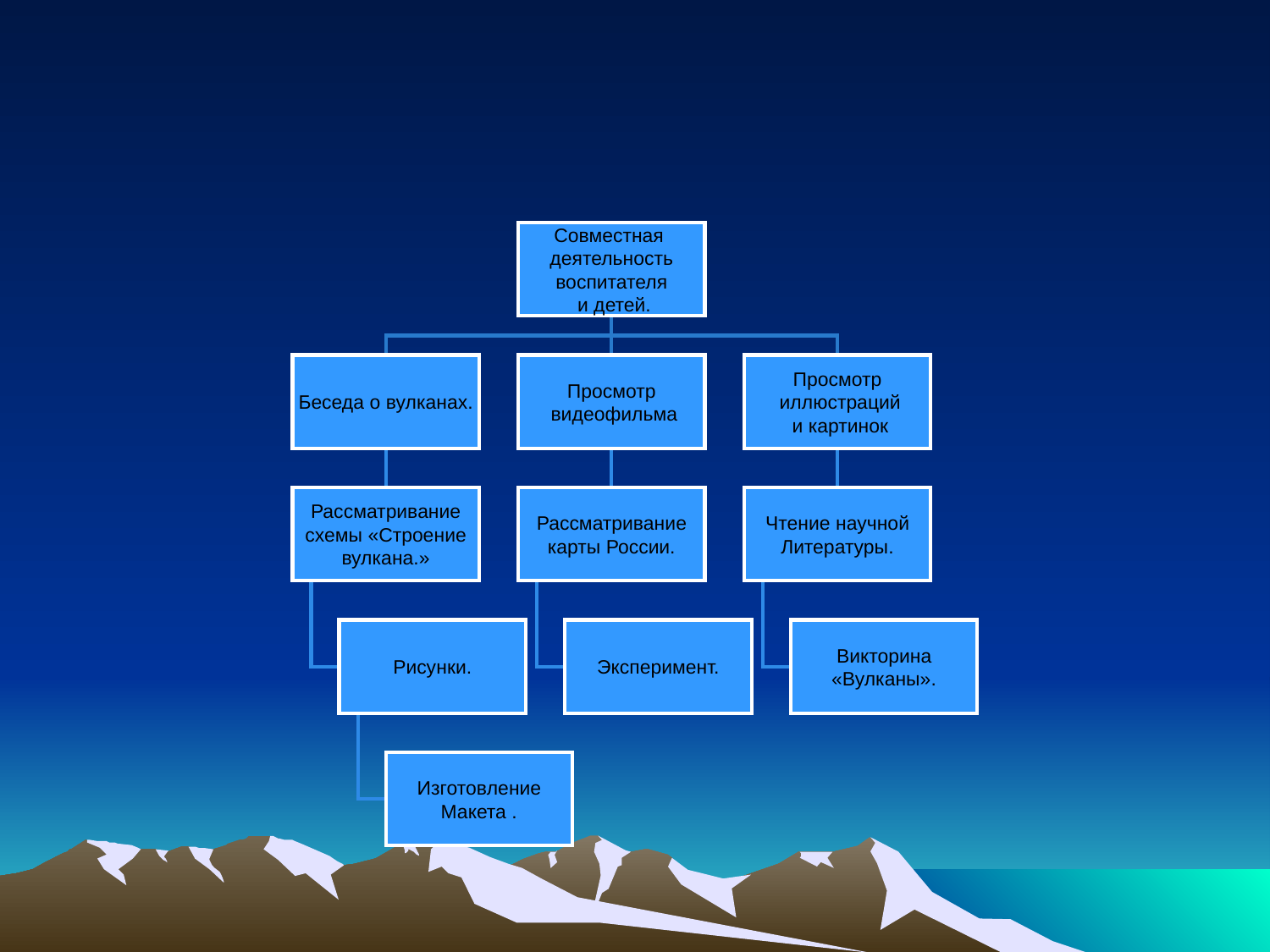

Совместная
деятельность
воспитателя
 и детей.
Беседа о вулканах.
Рассматривание
 схемы «Строение
вулкана.»
Рисунки.
Изготовление
Макета .
Просмотр
 видеофильма
Рассматривание
карты России.
Эксперимент.
Просмотр
 иллюстраций
 и картинок
Чтение научной
Литературы.
Викторина
«Вулканы».